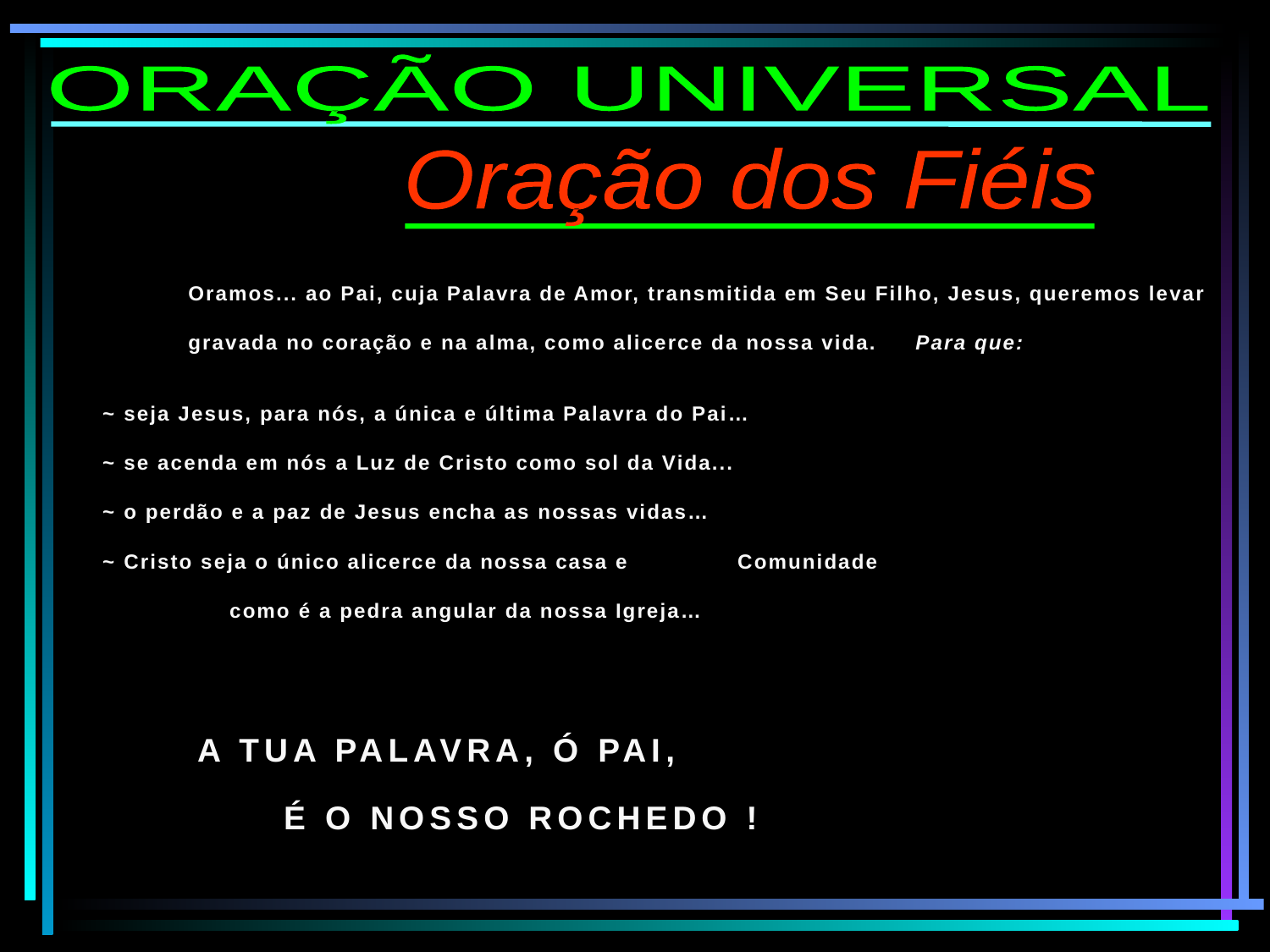

ORAÇÃO UNIVERSAL

Oração dos Fiéis

Oramos... ao Pai, cuja Palavra de Amor, transmitida em Seu Filho, Jesus, queremos levar gravada no coração e na alma, como alicerce da nossa vida.     Para que:
~ seja Jesus, para nós, a única e última Palavra do Pai…
~ se acenda em nós a Luz de Cristo como sol da Vida...
~ o perdão e a paz de Jesus encha as nossas vidas…
~ Cristo seja o único alicerce da nossa casa e 	Comunidade 			como é a pedra angular da nossa Igreja…
A tua palavra, ó pai,
      É o nosso rochedo !